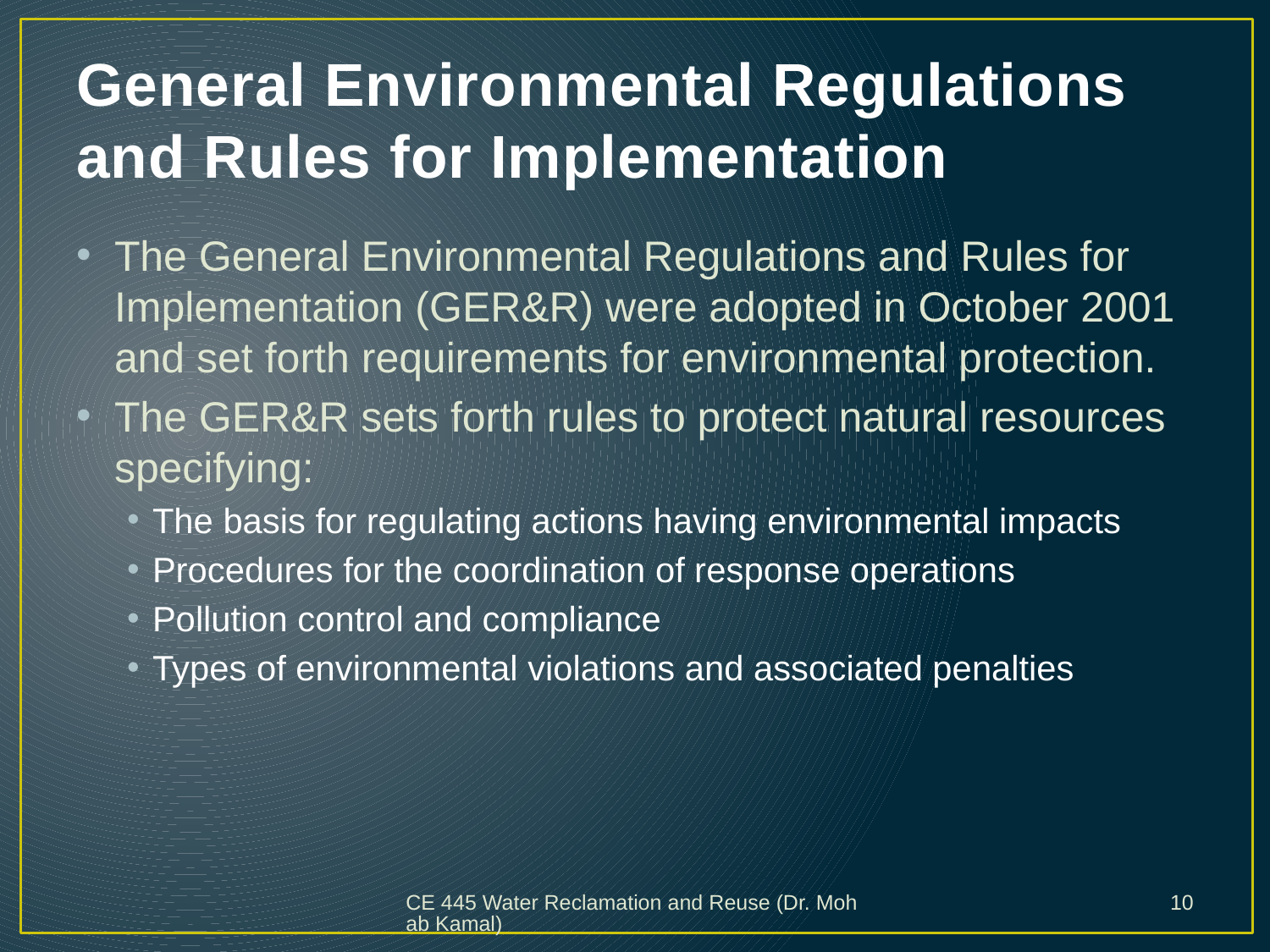

# General Environmental Regulations and Rules for Implementation
The General Environmental Regulations and Rules for Implementation (GER&R) were adopted in October 2001 and set forth requirements for environmental protection.
The GER&R sets forth rules to protect natural resources specifying:
The basis for regulating actions having environmental impacts
Procedures for the coordination of response operations
Pollution control and compliance
Types of environmental violations and associated penalties
CE 445 Water Reclamation and Reuse (Dr. Mohab Kamal)
10